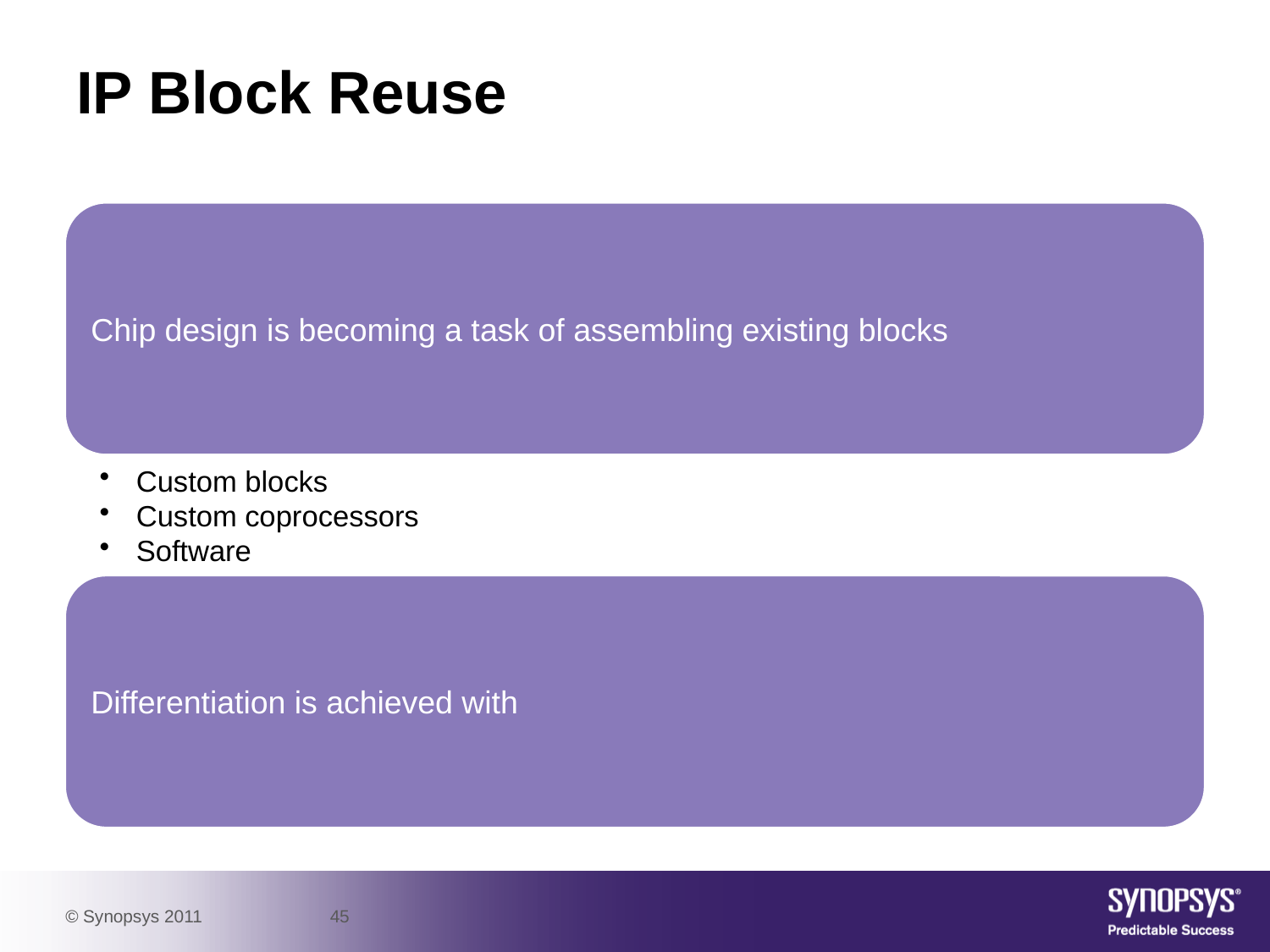

# IP Block Reuse
Chip design is becoming a task of assembling existing blocks
Differentiation is achieved with
Custom blocks
Custom coprocessors
Software